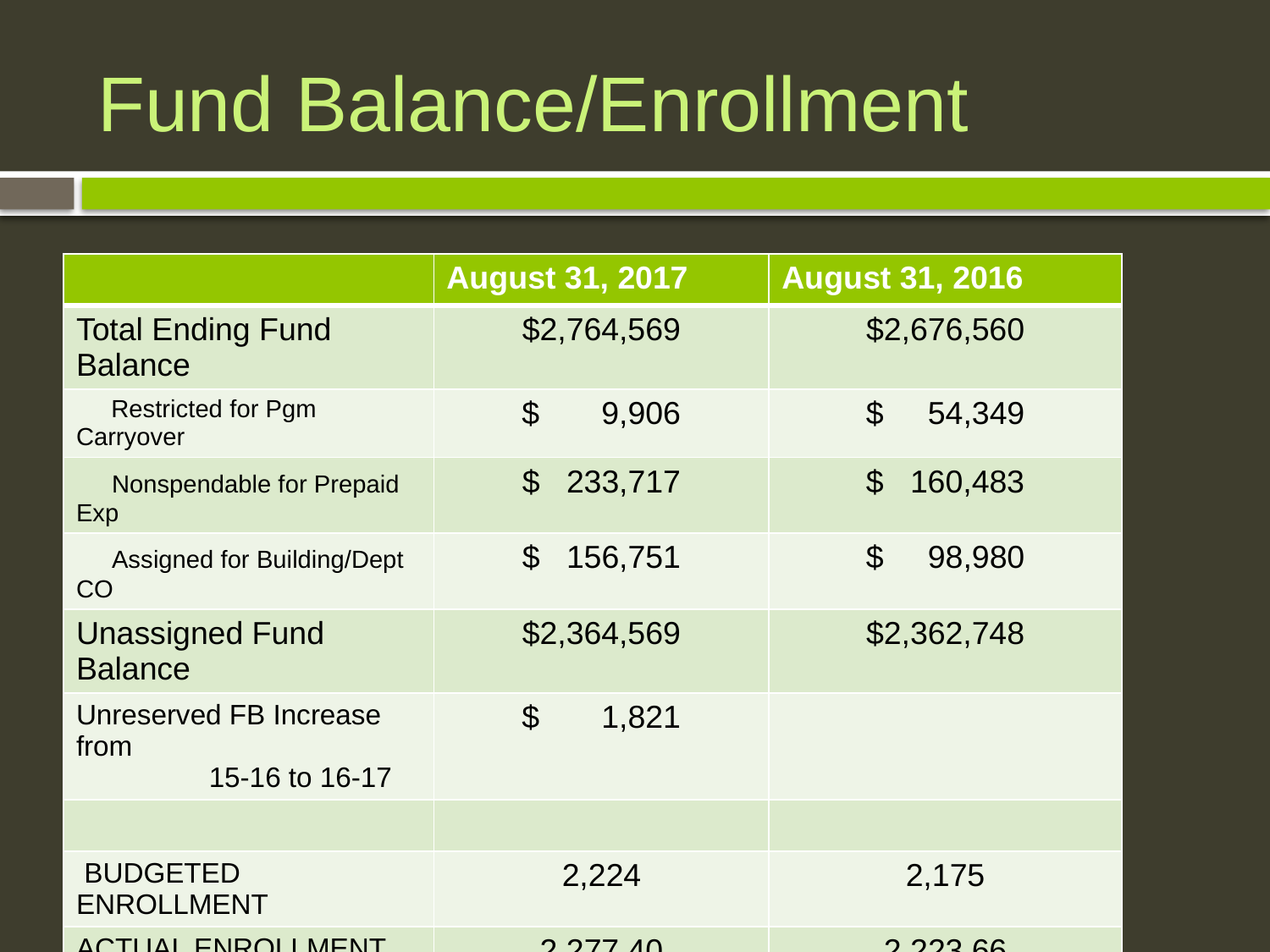

# Fund Balance/Enrollment
|  | August 31, 2017 | August 31, 2016 |
| --- | --- | --- |
| Total Ending Fund Balance | $2,764,569 | $2,676,560 |
| Restricted for Pgm Carryover | $ 9,906 | $ 54,349 |
| Nonspendable for Prepaid Exp | $ 233,717 | $ 160,483 |
| Assigned for Building/Dept CO | $ 156,751 | $ 98,980 |
| Unassigned Fund Balance | $2,364,569 | $2,362,748 |
| Unreserved FB Increase from 15-16 to 16-17 | $ 1,821 |  |
|  |  |  |
| BUDGETED ENROLLMENT | 2,224 | 2,175 |
| ACTUAL ENROLLMENT | 2,277.40 | 2,223.66 |
| Budgeted Inc/(Dec) in FB | $ (197,531) | $ (118,359) |
| Actual Inc/(Dec) in FB | $ 88,009 | $ (165,830) |